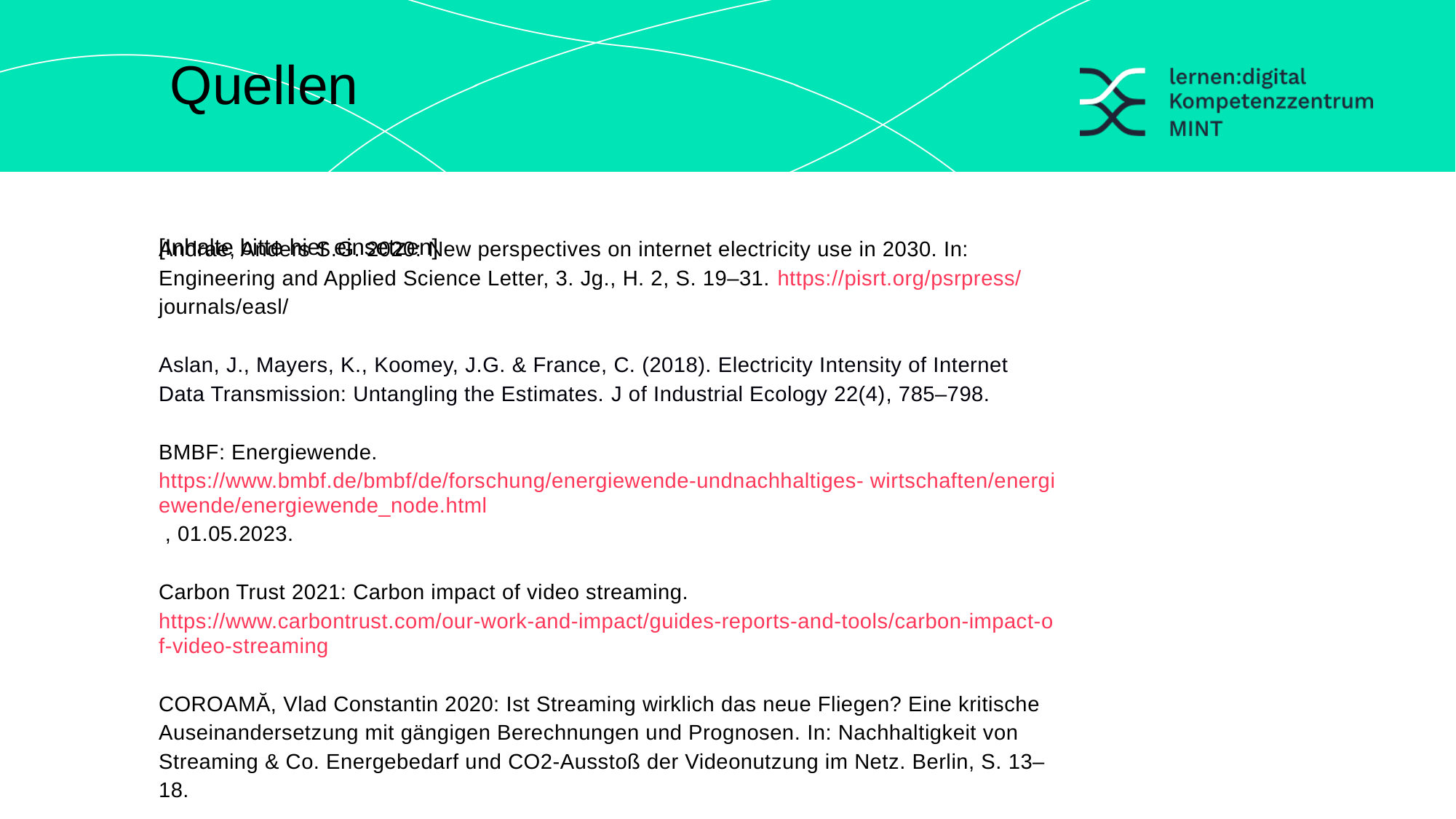

Quellen
[Inhalte bitte hier einsetzen]

Andrae, Anders S.G. 2020: New perspectives on internet electricity use in 2030. In: Engineering and Applied Science Letter, 3. Jg., H. 2, S. 19–31. https://pisrt.org/psrpress/ journals/easl/
Aslan, J., Mayers, K., Koomey, J.G. & France, C. (2018). Electricity Intensity of Internet Data Transmission: Untangling the Estimates. J of Industrial Ecology 22(4), 785–798.
BMBF: Energiewende. https://www.bmbf.de/bmbf/de/forschung/energiewende-undnachhaltiges- wirtschaften/energiewende/energiewende_node.html , 01.05.2023.
Carbon Trust 2021: Carbon impact of video streaming. https://www.carbontrust.com/our-work-and-impact/guides-reports-and-tools/carbon-impact-of-video-streaming
COROAMĂ, Vlad Constantin 2020: Ist Streaming wirklich das neue Fliegen? Eine kritische Auseinandersetzung mit gängigen Berechnungen und Prognosen. In: Nachhaltigkeit von Streaming & Co. Energebedarf und CO2-Ausstoß der Videonutzung im Netz. Berlin, S. 13– 18.